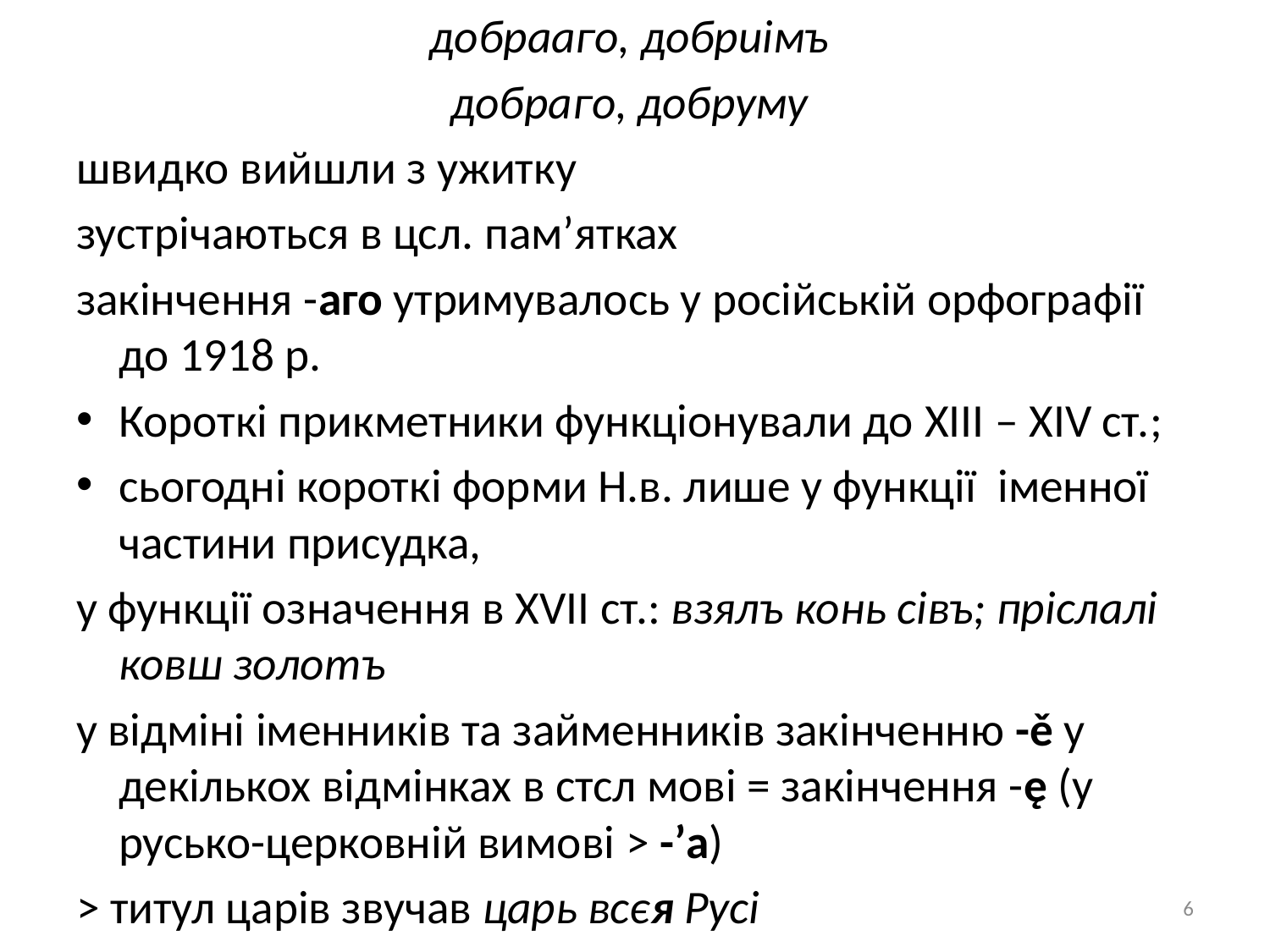

добрааго, добриімъ
добраго, добруму
швидко вийшли з ужитку
зустрічаються в цсл. пам’ятках
закінчення -аго утримувалось у російській орфографії до 1918 р.
Короткі прикметники функціонували до XIII – XIV ст.;
сьогодні короткі форми Н.в. лише у функції  іменної частини присудка,
у функції означення в XVII ст.: взялъ конь сівъ; пріслалі ковш золотъ
у відміні іменників та займенників закінченню -ě у декількох відмінках в стсл мові = закінчення -ę (у русько-церковній вимові > -’а)
> титул царів звучав царь всєя Русі
6